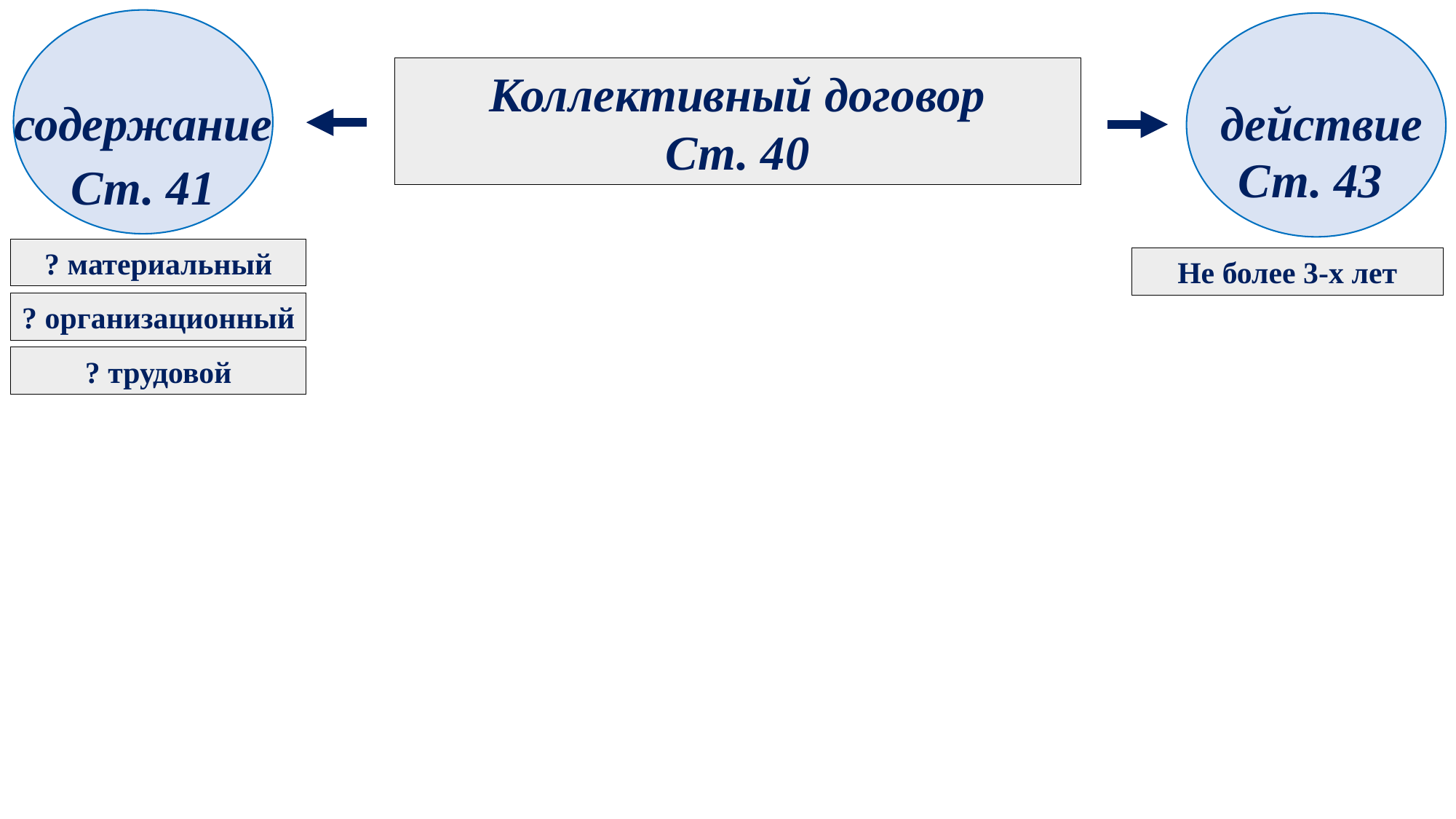

Коллективный договор
Ст. 40
содержание
действие
Ст. 43
Ст. 41
? материальный
Не более 3-х лет
? организационный
? трудовой